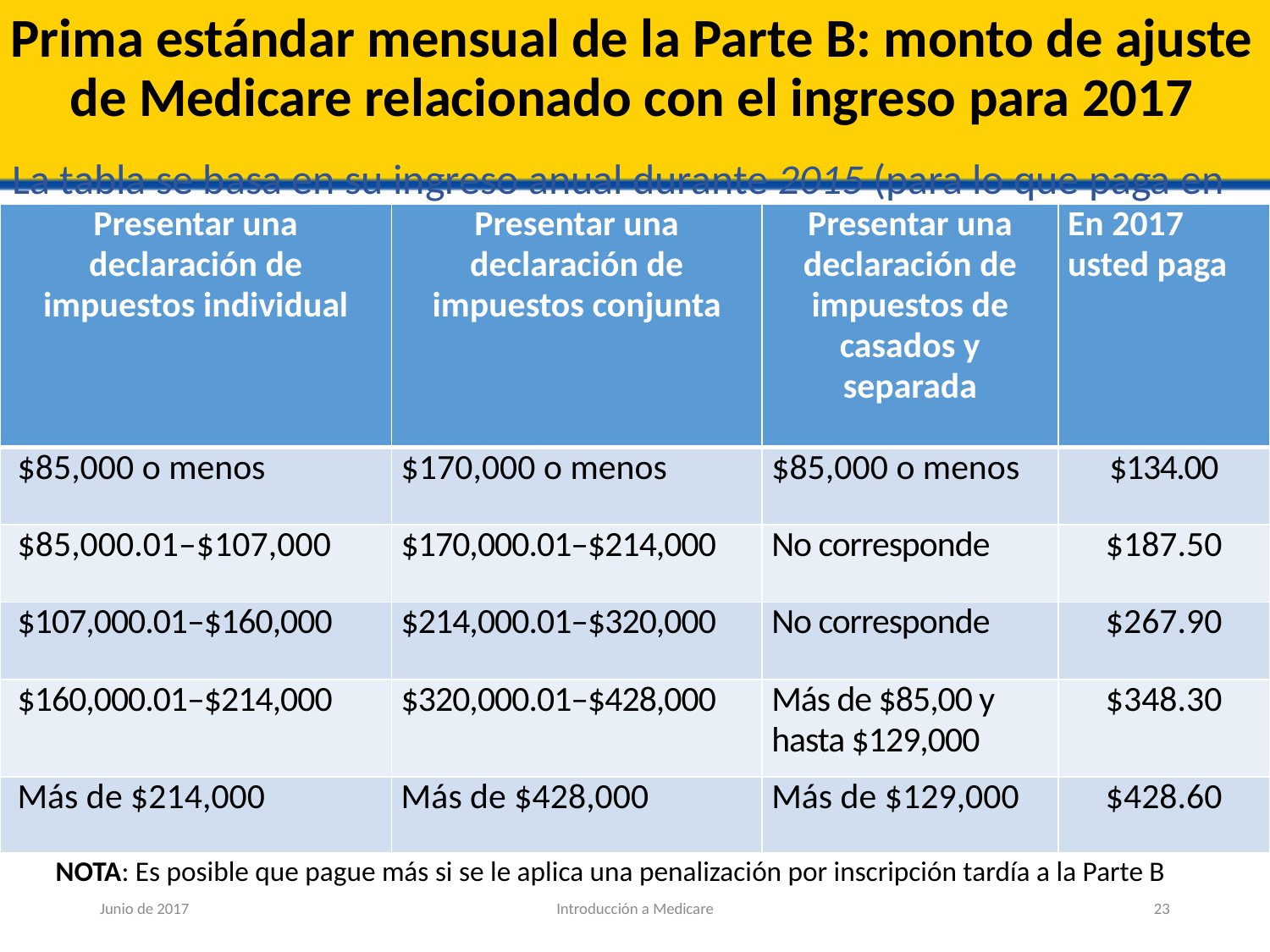

# Prima estándar mensual de la Parte B: monto de ajuste de Medicare relacionado con el ingreso para 2017
La tabla se basa en su ingreso anual durante 2015 (para lo que paga en 2017) fue
| Presentar una declaración de impuestos individual | Presentar una declaración de impuestos conjunta | Presentar una declaración de impuestos de casados y separada | En 2017 usted paga |
| --- | --- | --- | --- |
| $85,000 o menos | $170,000 o menos | $85,000 o menos | $134.00 |
| $85,000.01–$107,000 | $170,000.01–$214,000 | No corresponde | $187.50 |
| $107,000.01–$160,000 | $214,000.01–$320,000 | No corresponde | $267.90 |
| $160,000.01–$214,000 | $320,000.01–$428,000 | Más de $85,00 y hasta $129,000 | $348.30 |
| Más de $214,000 | Más de $428,000 | Más de $129,000 | $428.60 |
NOTA: Es posible que pague más si se le aplica una penalización por inscripción tardía a la Parte B
Junio de 2017
Introducción a Medicare
23